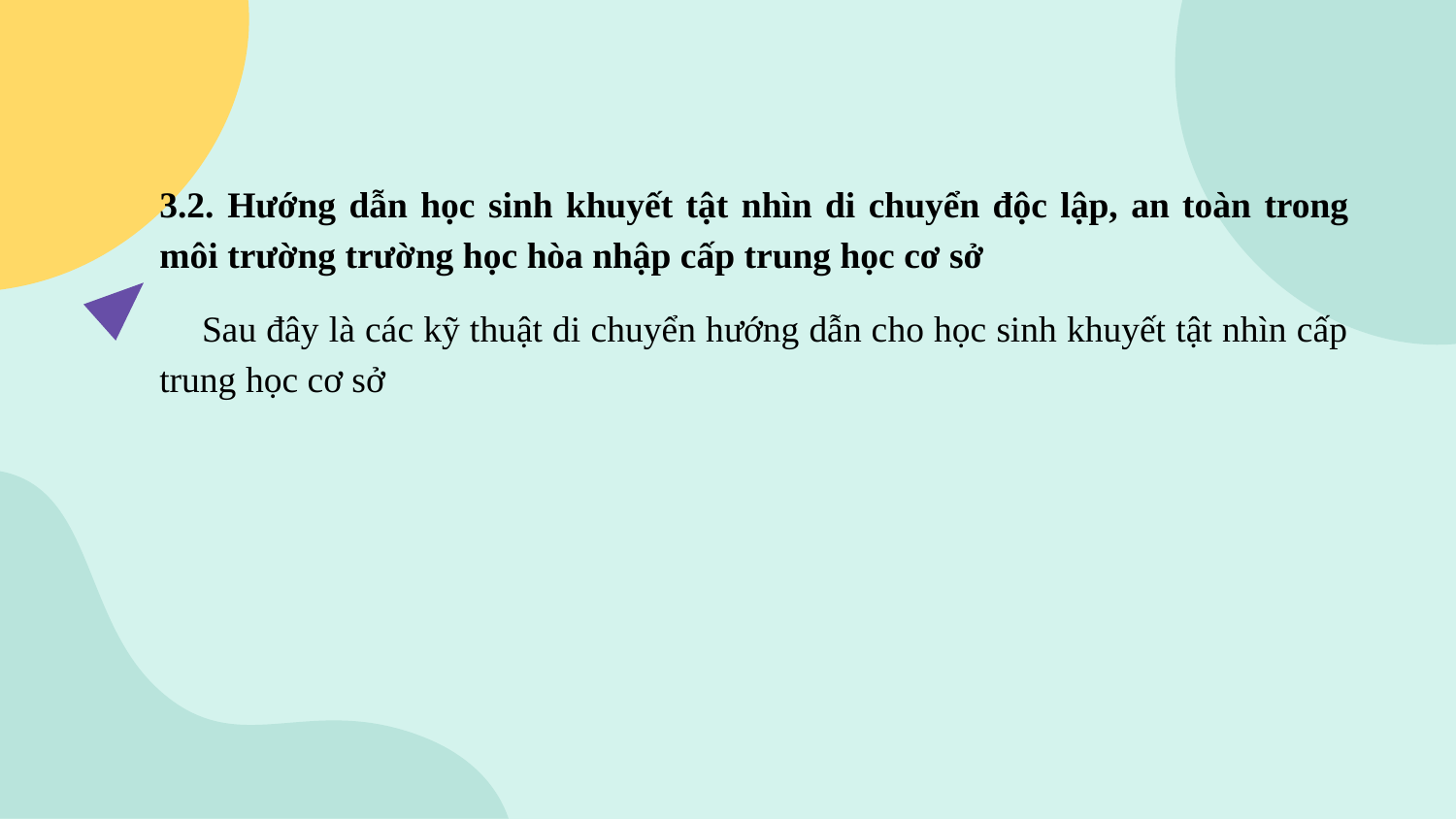

3.2. Hướng dẫn học sinh khuyết tật nhìn di chuyển độc lập, an toàn trong môi trường trường học hòa nhập cấp trung học cơ sở
Sau đây là các kỹ thuật di chuyển hướng dẫn cho học sinh khuyết tật nhìn cấp trung học cơ sở